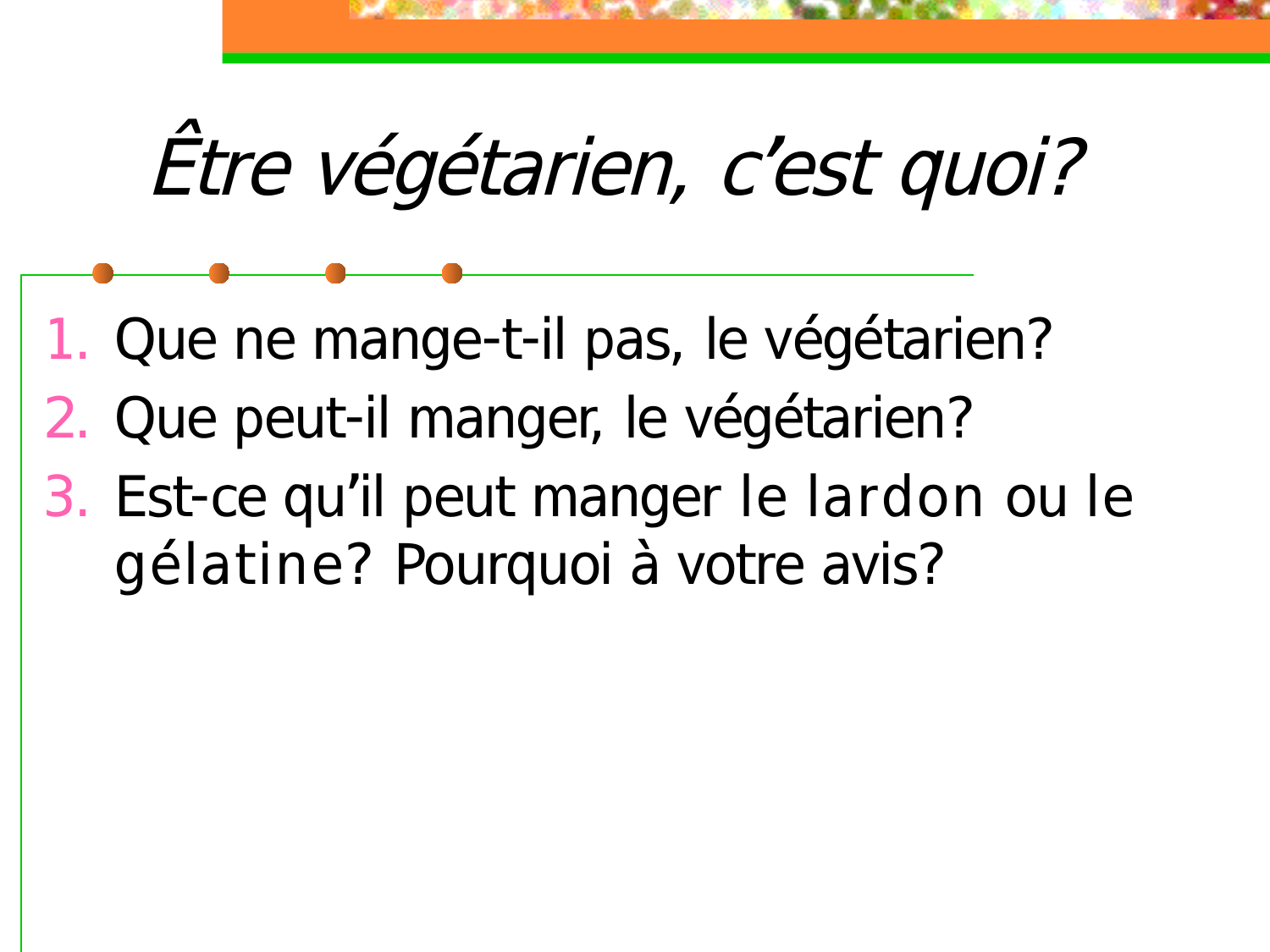

# Être végétarien, c’est quoi?
Que ne mange-t-il pas, le végétarien?
Que peut-il manger, le végétarien?
Est-ce qu’il peut manger le lardon ou le gélatine? Pourquoi à votre avis?